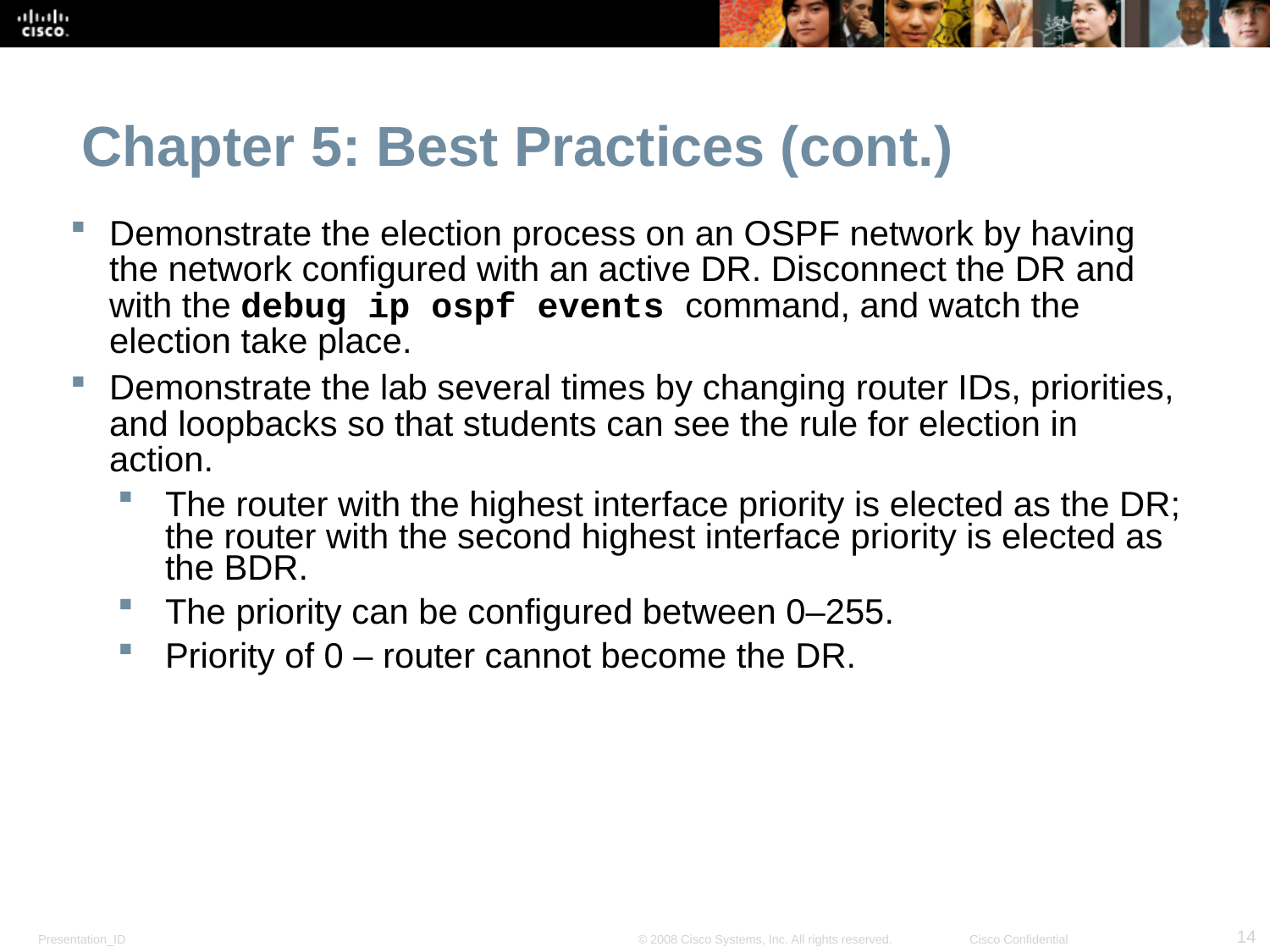

Chapter 5: Best Practices (cont.)
Demonstrate the election process on an OSPF network by having the network configured with an active DR. Disconnect the DR and with the debug ip ospf events command, and watch the election take place.
Demonstrate the lab several times by changing router IDs, priorities, and loopbacks so that students can see the rule for election in action.
The router with the highest interface priority is elected as the DR; the router with the second highest interface priority is elected as the BDR.
The priority can be configured between 0–255.
Priority of 0 – router cannot become the DR.